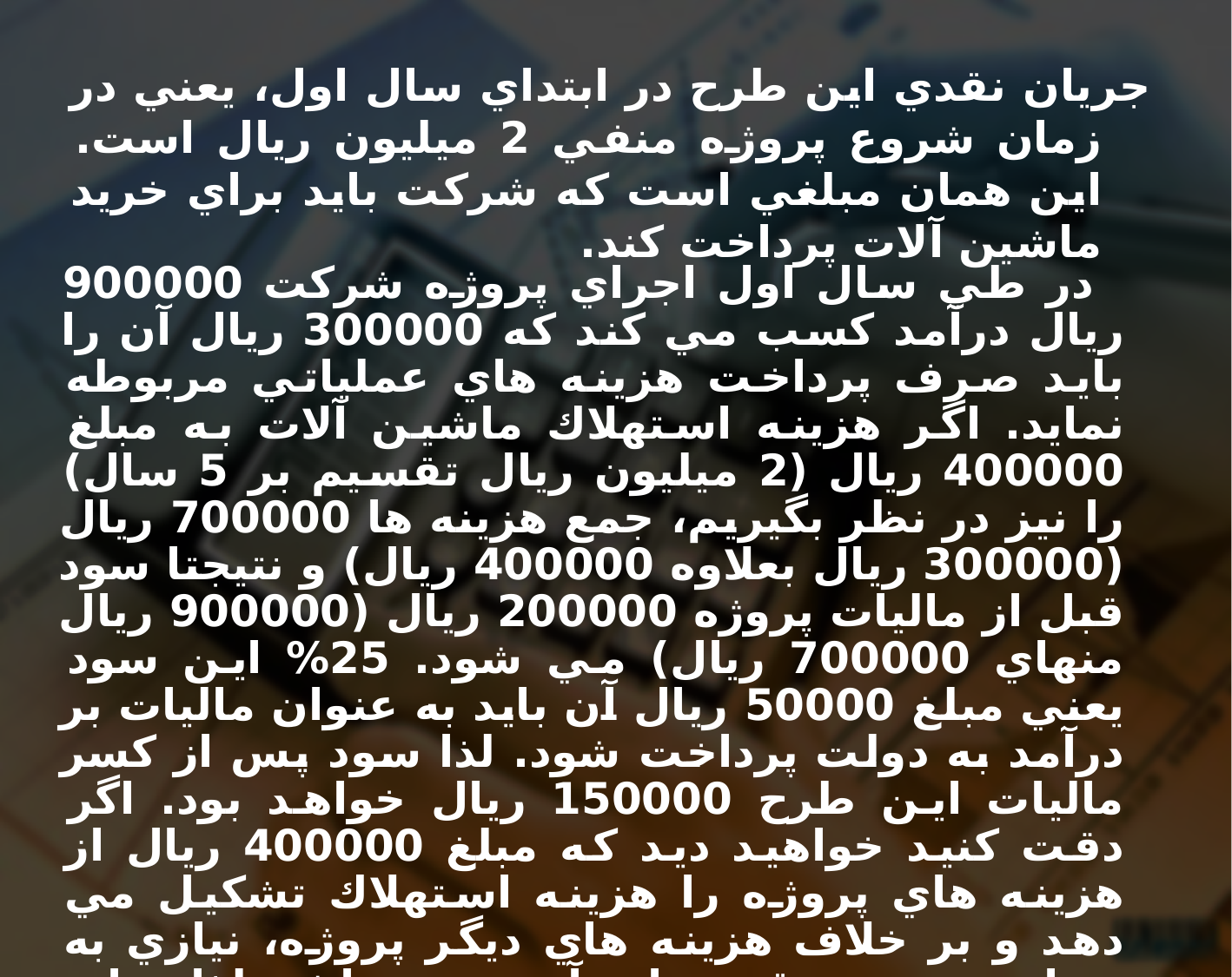

جريان نقدي اين طرح در ابتداي سال اول، يعني در زمان شروع پروژه منفي 2 ميليون ريال است. اين همان مبلغي است كه شركت بايد براي خريد ماشين آلات پرداخت كند.
    در طي سال اول اجراي پروژه شركت 900000 ريال درآمد كسب مي كند كه 300000 ريال آن را بايد صرف پرداخت هزينه هاي عملياتي مربوطه نمايد. اگر هزينه استهلاك ماشين آلات به مبلغ 400000 ريال (2 ميليون ريال تقسيم بر 5 سال) را نيز در نظر بگيريم، جمع هزينه ها 700000 ريال (300000 ريال بعلاوه 400000 ريال) و نتيجتا سود قبل از ماليات پروژه 200000 ريال (900000 ريال منهاي 700000 ريال) مي شود. 25% اين سود يعني مبلغ 50000 ريال آن بايد به عنوان ماليات بر درآمد به دولت پرداخت شود. لذا سود پس از كسر ماليات اين طرح 150000 ريال خواهد بود. اگر دقت كنيد خواهيد ديد كه مبلغ 400000 ريال از هزينه هاي پروژه را هزينه استهلاك تشكيل مي دهد و بر خلاف هزينه هاي ديگر پروژه، نيازي به پرداخت وجه نقد براي آن نمي باشد لذا براي محاسبه خالص جريان نقدي ورودي حاصل از اين پروژه بايد اين مبلغ را به سود خالص پس از ماليات اضافه نمود. لذا خالص جريان نقدي ورودي حاصل از اين پروژه در سال اول 550000 ريال (150000 ريال بعلاوه 400000 ريال)          مي باشد.